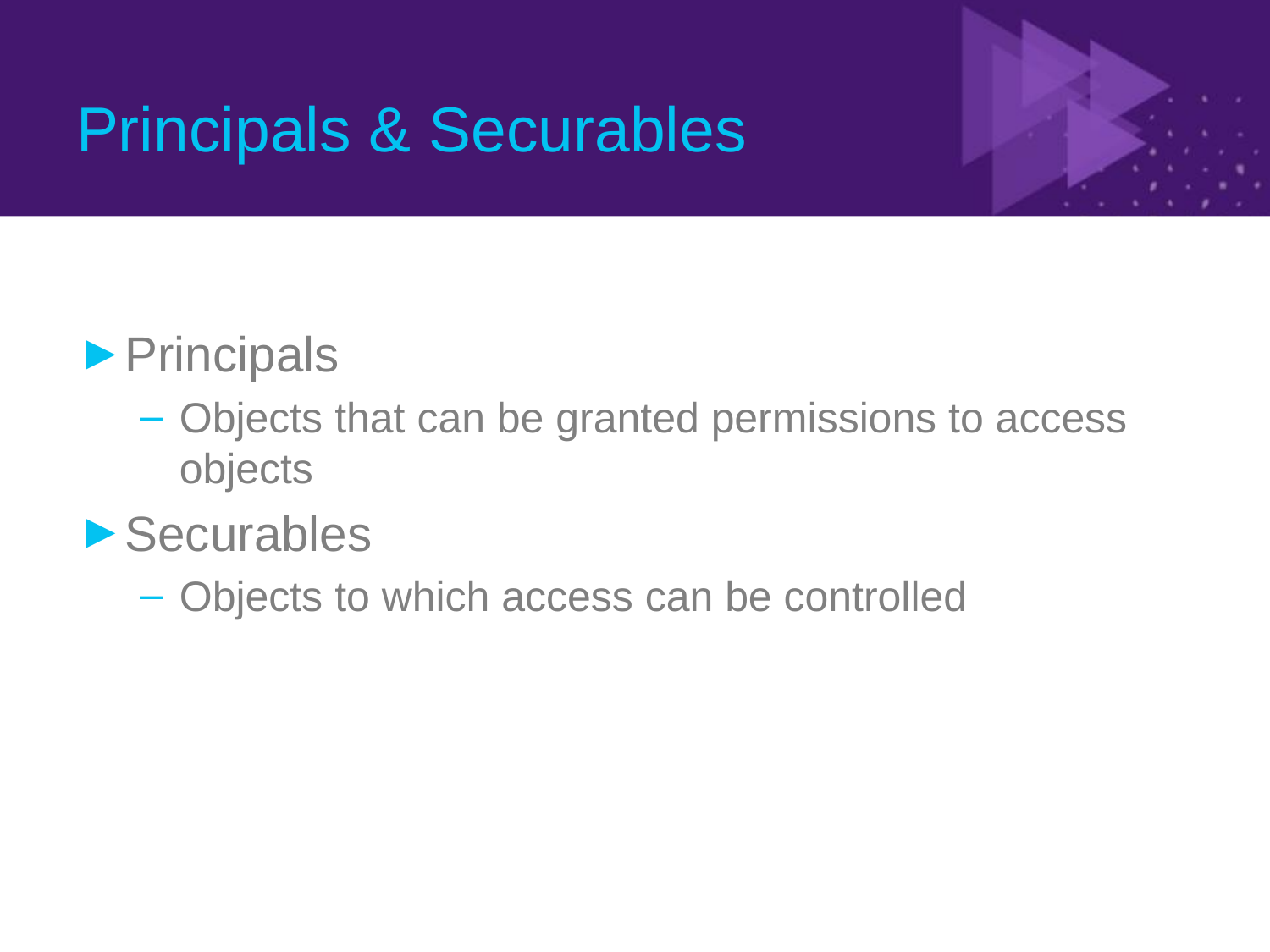

# Principals & Securables
Principals
Objects that can be granted permissions to access objects
Securables
Objects to which access can be controlled